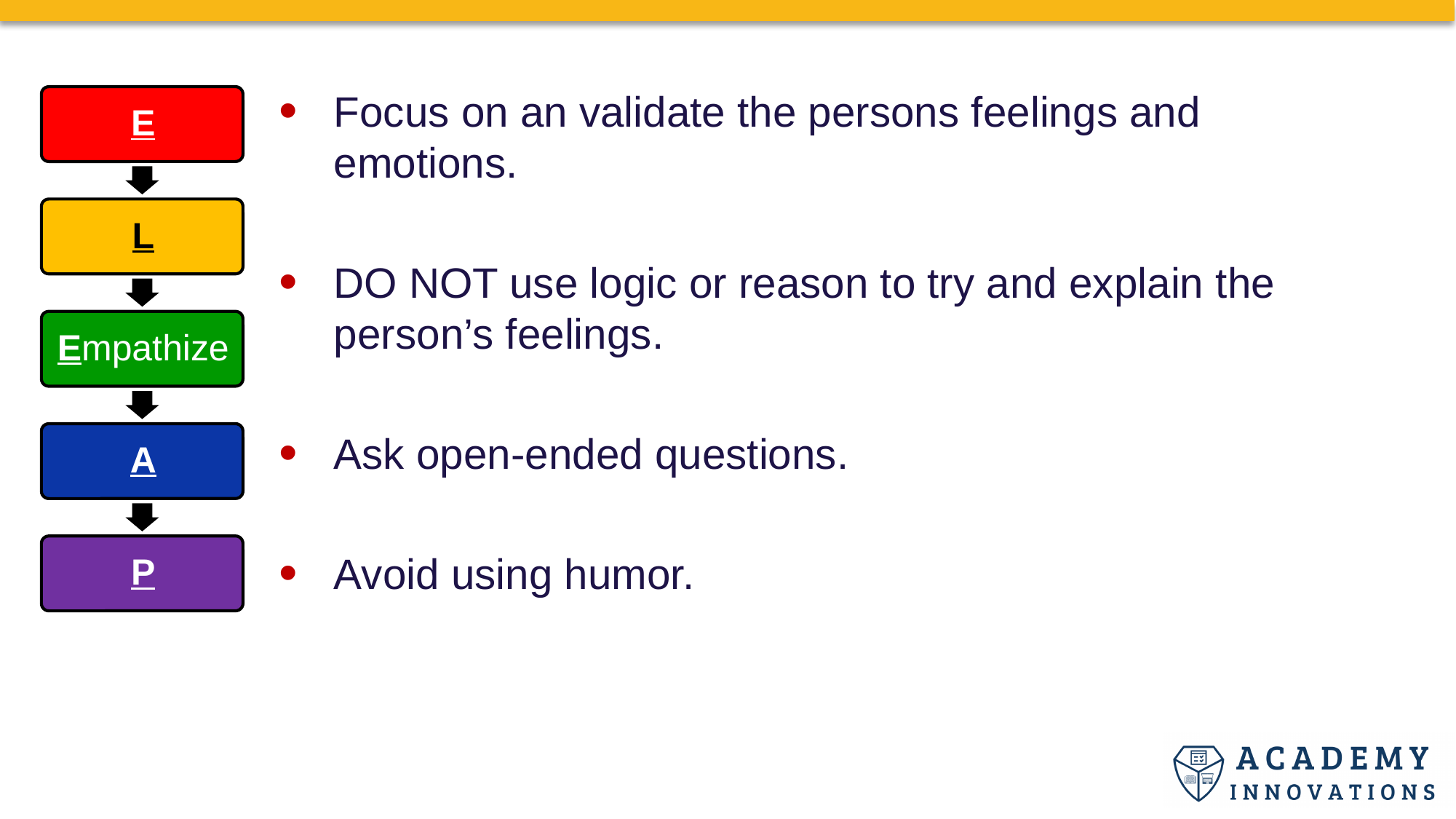

Focus on an validate the persons feelings and emotions.

DO NOT use logic or reason to try and explain the person’s feelings.

Ask open-ended questions.

Avoid using humor.
E

L

Empathize

A

P